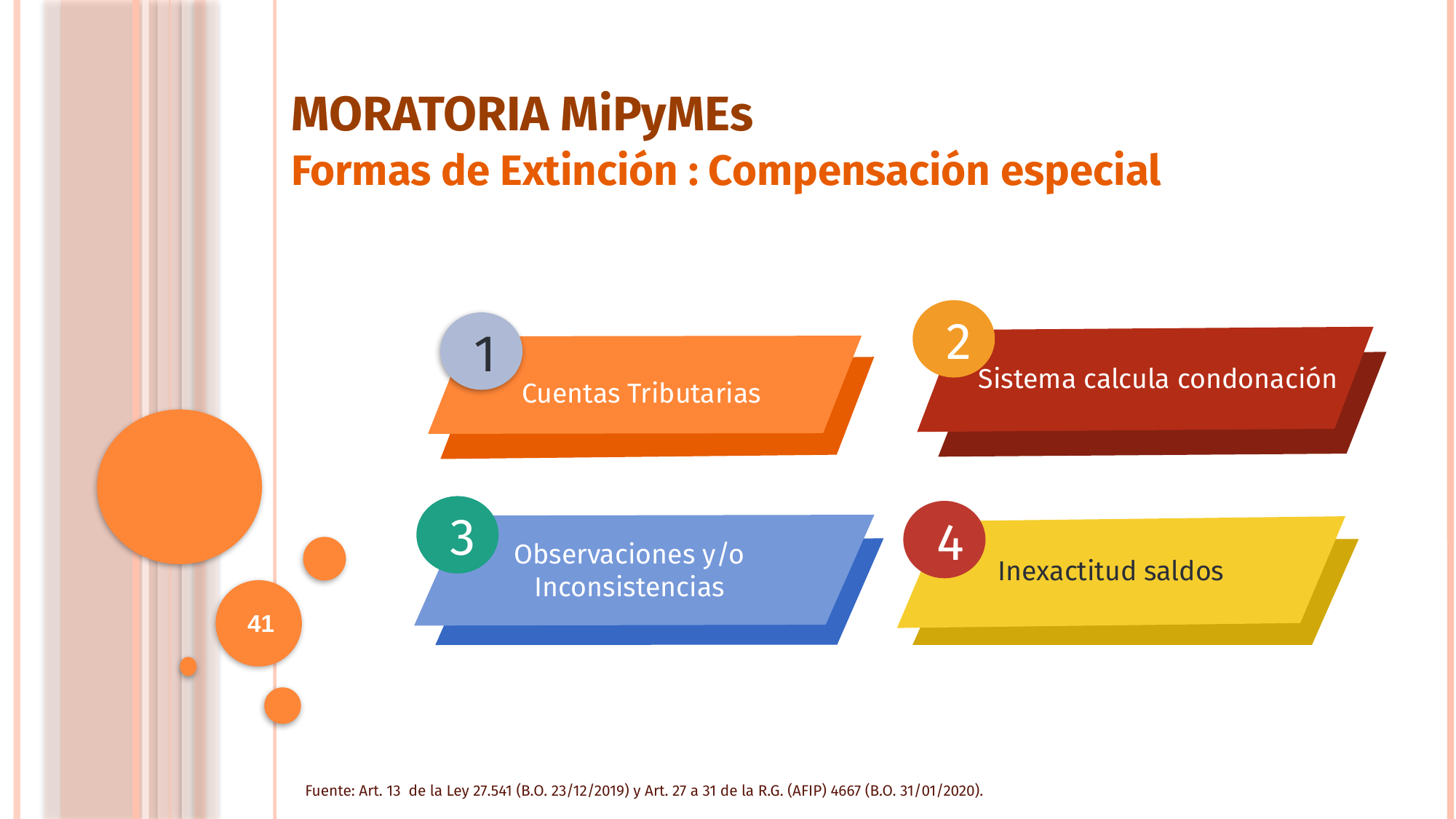

MORATORIA MiPyMEs
Formas de Extinción : Compensación especial

Sistema calcula condonación

Cuentas Tributarias
2
1

3
4
Observaciones y/o Inconsistencias
Inexactitud saldos
41
Fuente: Art. 13  de la Ley 27.541 (B.O. 23/12/2019) y Art. 27 a 31 de la R.G. (AFIP) 4667 (B.O. 31/01/2020).